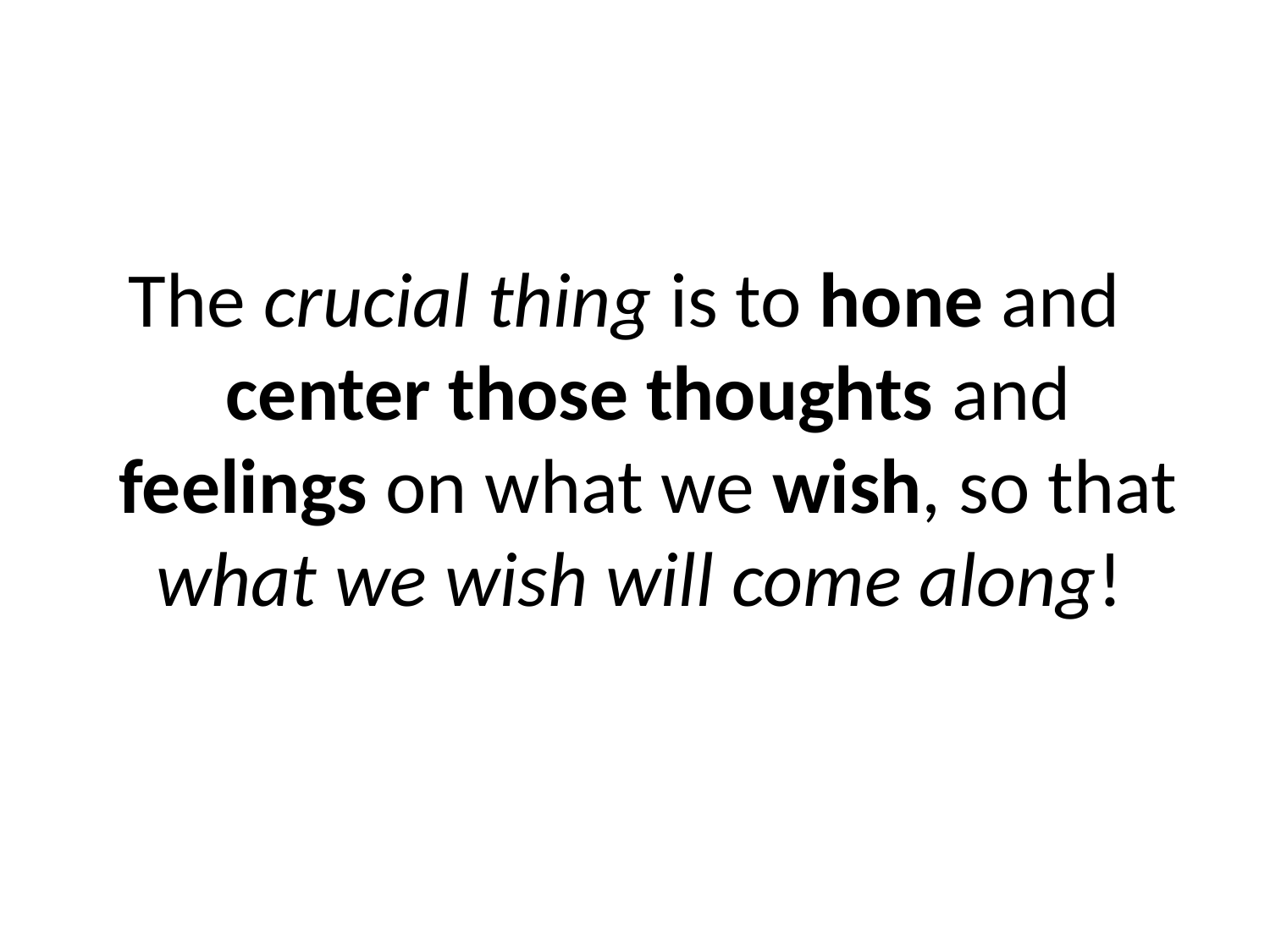

The crucial thing is to hone and center those thoughts and feelings on what we wish, so that what we wish will come along!